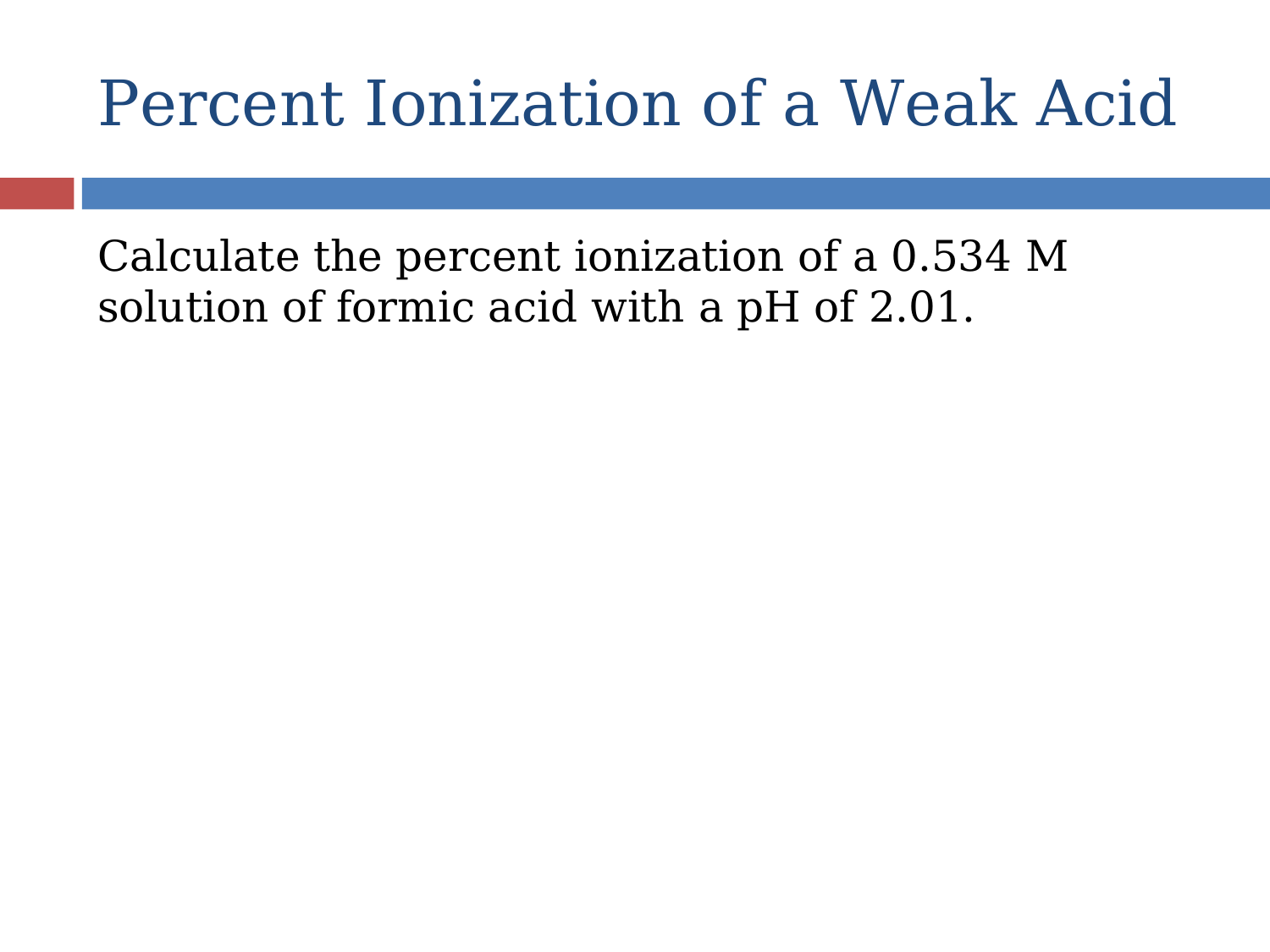

# Percent Ionization of a Weak Acid
Calculate the percent ionization of a 0.534 M solution of formic acid with a pH of 2.01.